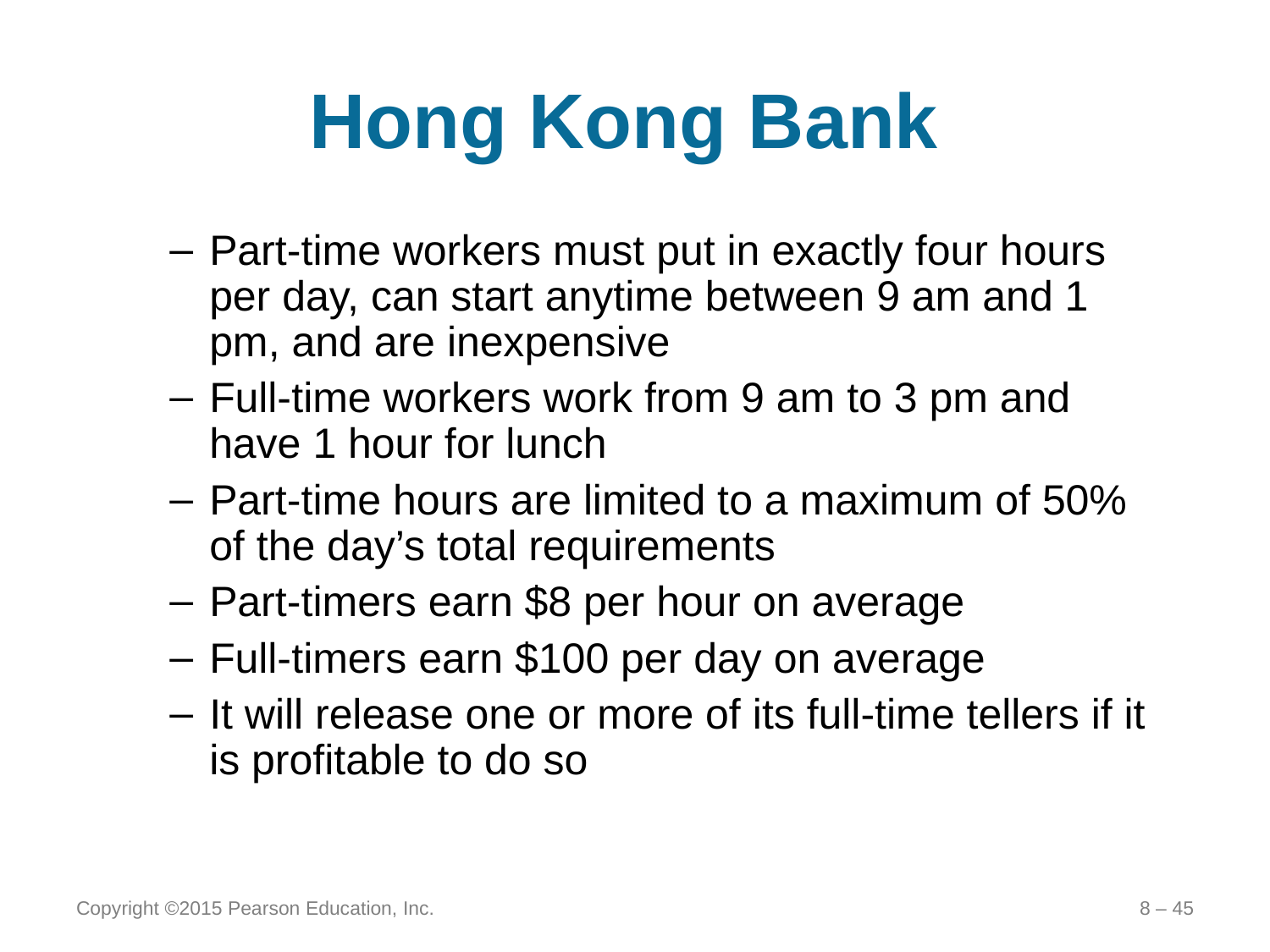

# Hong Kong Bank
Part-time workers must put in exactly four hours per day, can start anytime between 9 am and 1 pm, and are inexpensive
Full-time workers work from 9 am to 3 pm and have 1 hour for lunch
Part-time hours are limited to a maximum of 50% of the day’s total requirements
Part-timers earn $8 per hour on average
Full-timers earn $100 per day on average
It will release one or more of its full-time tellers if it is profitable to do so
Copyright ©2015 Pearson Education, Inc.
8 – 45